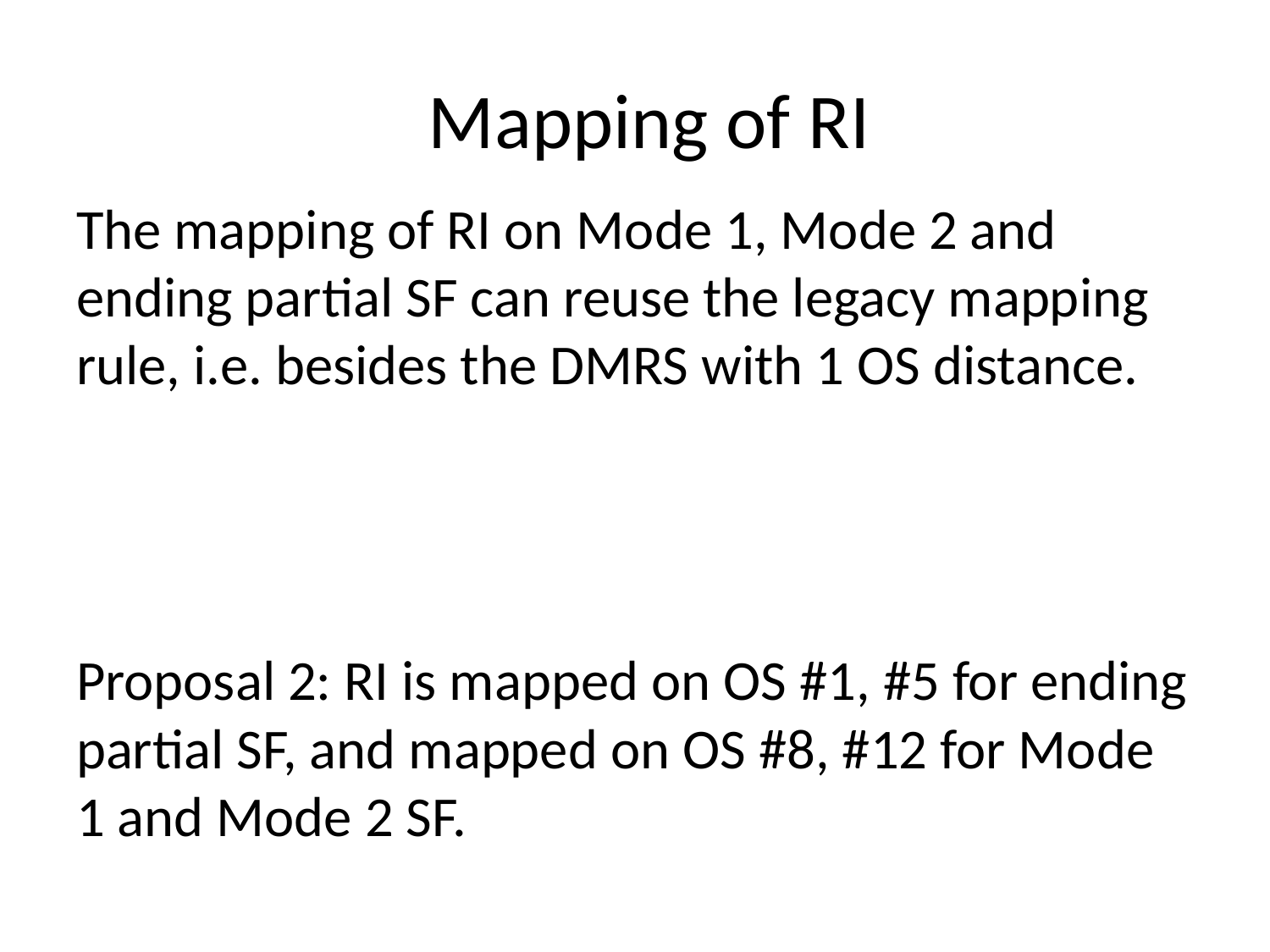

# Mapping of RI
The mapping of RI on Mode 1, Mode 2 and ending partial SF can reuse the legacy mapping rule, i.e. besides the DMRS with 1 OS distance.

Proposal 2: RI is mapped on OS #1, #5 for ending partial SF, and mapped on OS #8, #12 for Mode 1 and Mode 2 SF.